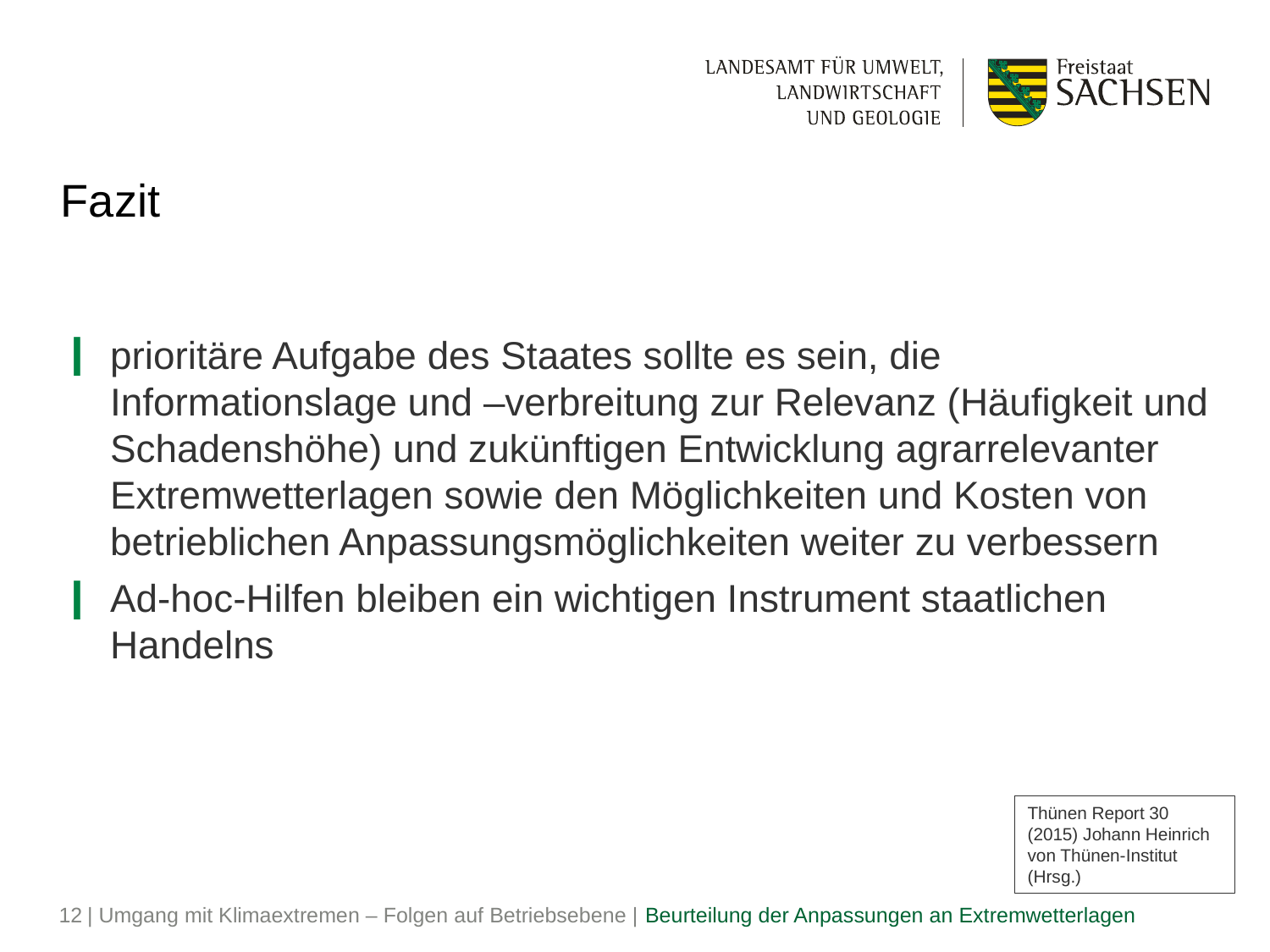

# Fazit
prioritäre Aufgabe des Staates sollte es sein, die Informationslage und –verbreitung zur Relevanz (Häufigkeit und Schadenshöhe) und zukünftigen Entwicklung agrarrelevanter Extremwetterlagen sowie den Möglichkeiten und Kosten von betrieblichen Anpassungsmöglichkeiten weiter zu verbessern
Ad-hoc-Hilfen bleiben ein wichtigen Instrument staatlichen Handelns
Thünen Report 30 (2015) Johann Heinrich von Thünen-Institut (Hrsg.)